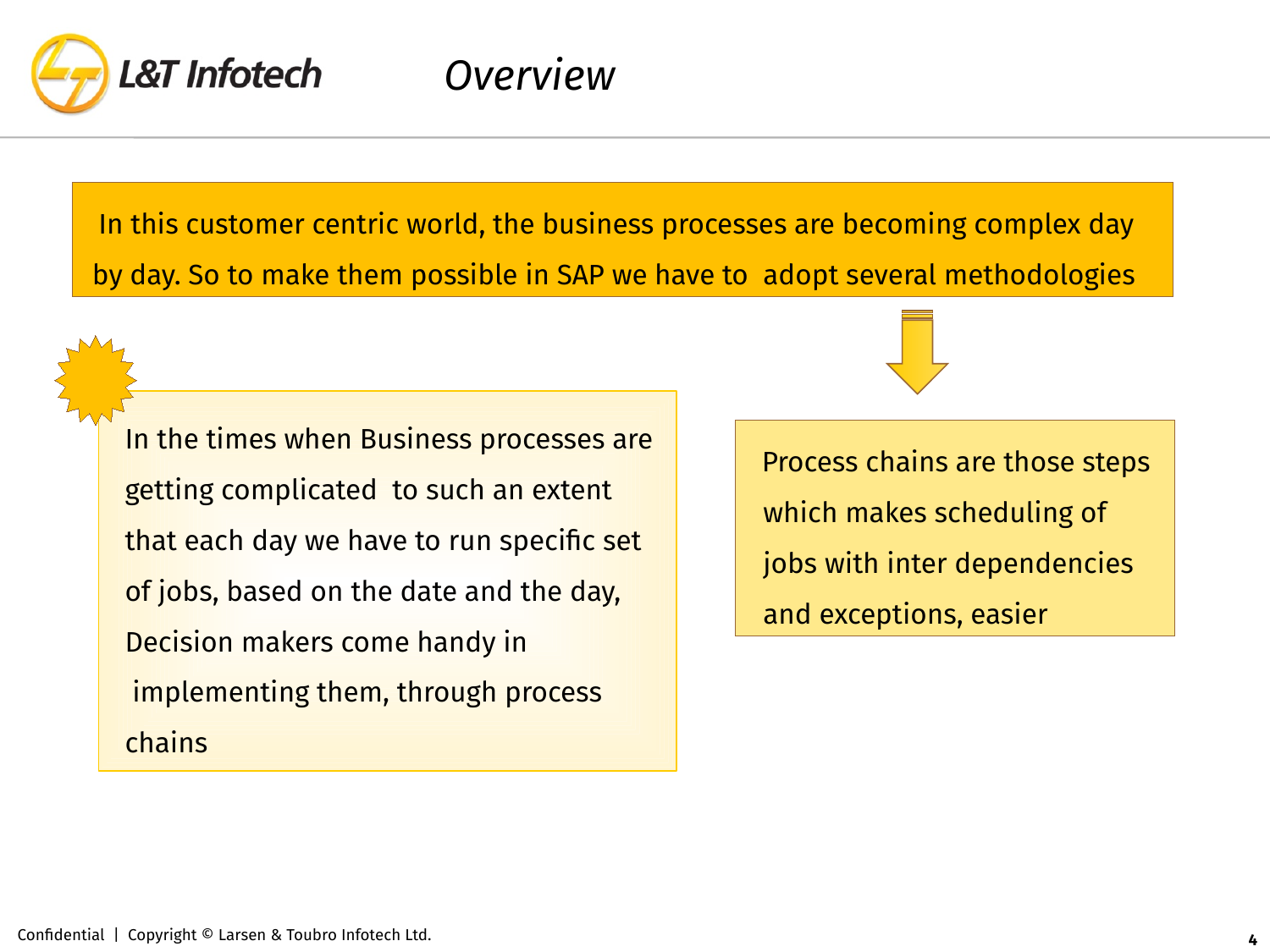

# Overview
In this customer centric world, the business processes are becoming complex day by day. So to make them possible in SAP we have to  adopt several methodologies

In the times when Business processes are
getting complicated  to such an extent
that each day we have to run specific set
of jobs, based on the date and the day,
Decision makers come handy in
 implementing them, through process
chains
Process chains are those steps which makes scheduling of jobs with inter dependencies and exceptions, easier
Confidential  |  Copyright © Larsen & Toubro Infotech Ltd.
4